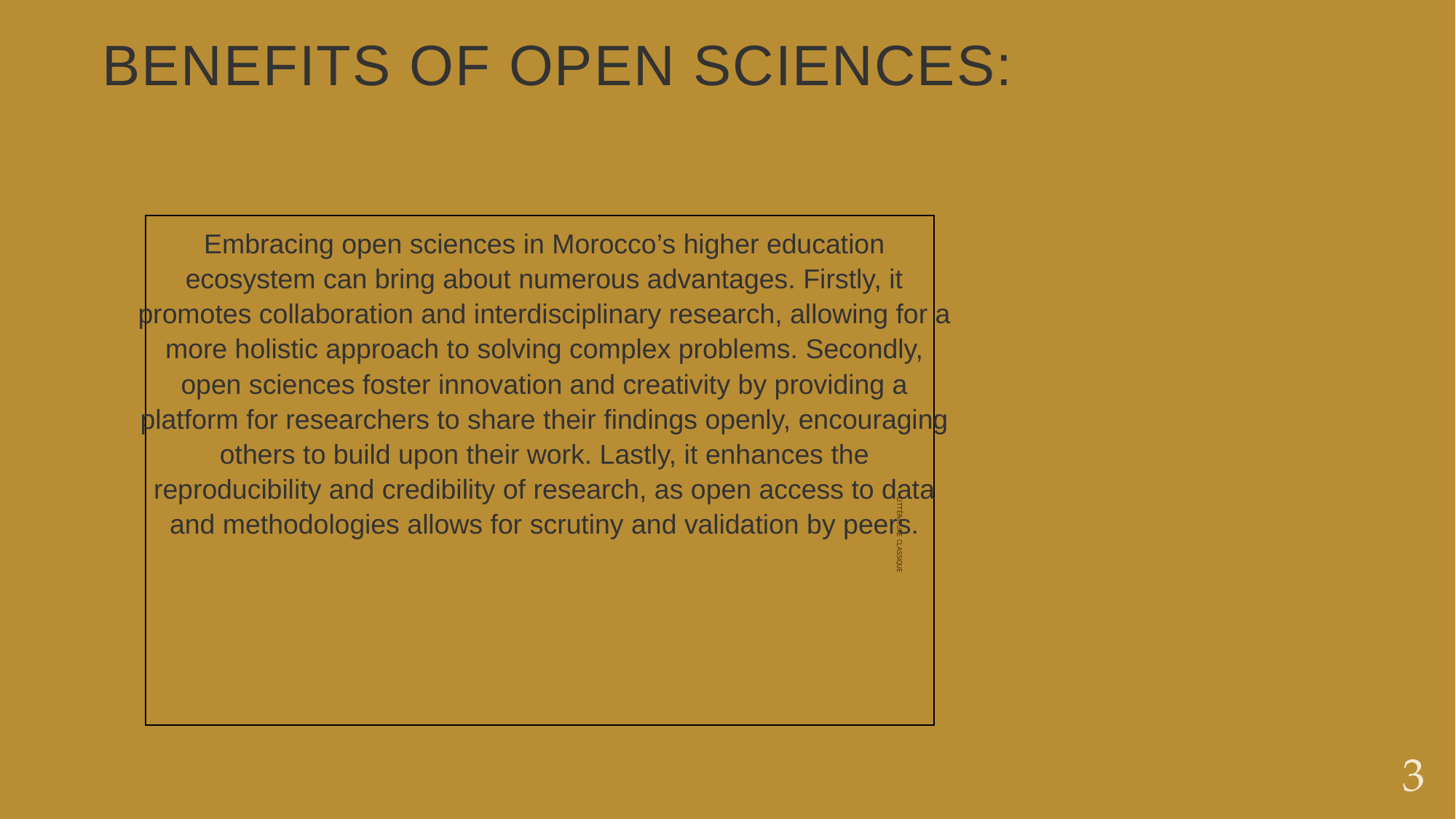

# Benefits of Open Sciences:
Embracing open sciences in Morocco’s higher education ecosystem can bring about numerous advantages. Firstly, it promotes collaboration and interdisciplinary research, allowing for a more holistic approach to solving complex problems. Secondly, open sciences foster innovation and creativity by providing a platform for researchers to share their findings openly, encouraging others to build upon their work. Lastly, it enhances the reproducibility and credibility of research, as open access to data and methodologies allows for scrutiny and validation by peers.
LITTÉRATURE CLASSIQUE
3